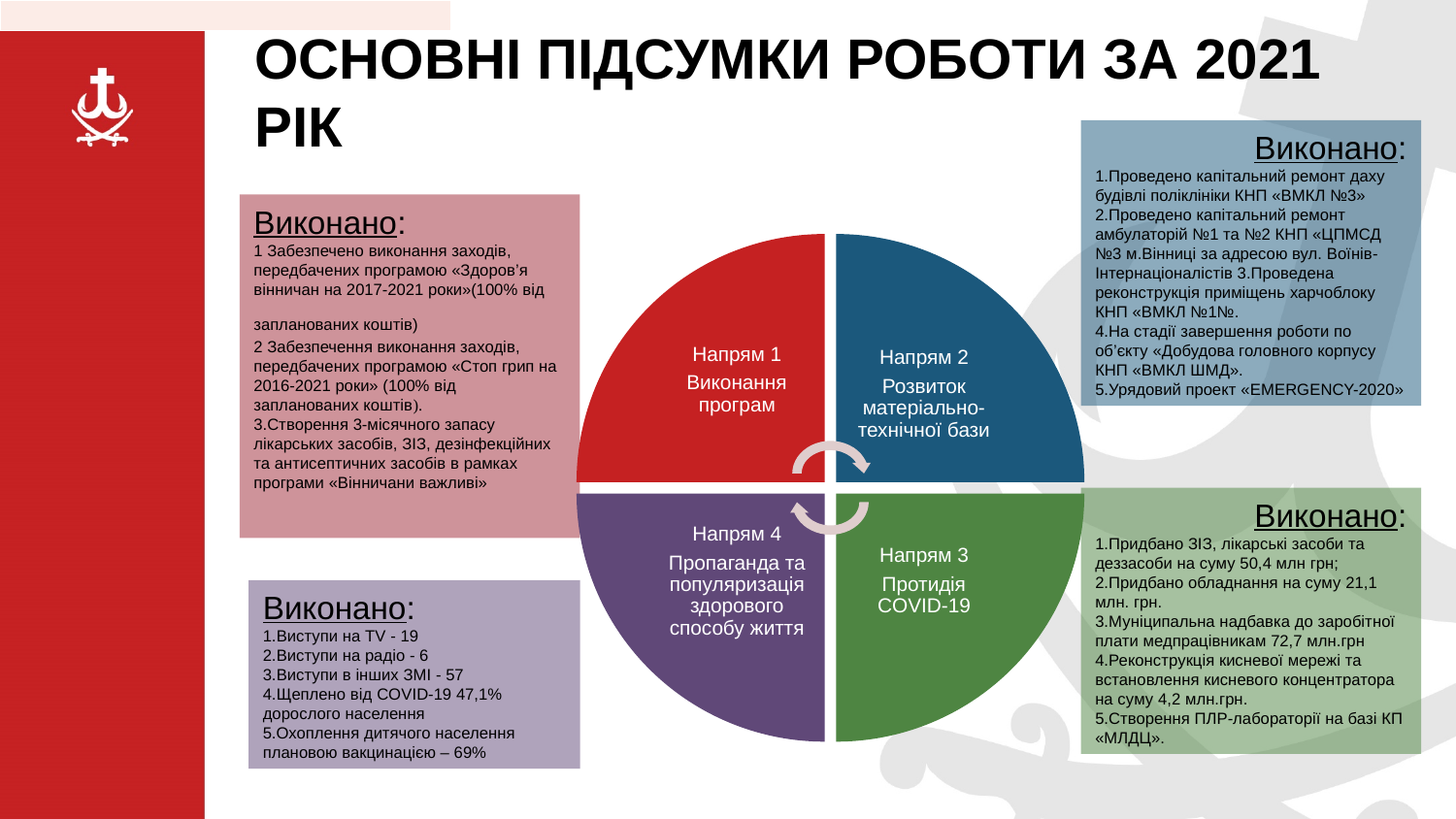

| Провести пропаганду та популяриза |
| --- |
|  |
| --- |
ОСНОВНІ ПІДСУМКИ РОБОТИ ЗА 2021 РІК
Виконано:
1.Проведено капітальний ремонт даху будівлі поліклініки КНП «ВМКЛ №3»
2.Проведено капітальний ремонт амбулаторій №1 та №2 КНП «ЦПМСД №3 м.Вінниці за адресою вул. Воїнів-Інтернаціоналістів 3.Проведена реконструкція приміщень харчоблоку КНП «ВМКЛ №1№.
4.На стадії завершення роботи по об’єкту «Добудова головного корпусу КНП «ВМКЛ ШМД».
5.Урядовий проект «EMERGENCY-2020»
Напрям 1
Виконання програм

Напрям 2
Розвиток матеріально-технічної бази
Напрям 3
Протидія COVID-19
Напрям 4
Пропаганда та популяризація здорового способу життя
Виконано:
1 Забезпечено виконання заходів, передбачених програмою «Здоров’я вінничан на 2017-2021 роки»(100% від запланованих коштів)
2 Забезпечення виконання заходів, передбачених програмою «Стоп грип на 2016-2021 роки» (100% від запланованих коштів).
3.Створення 3-місячного запасу лікарських засобів, ЗІЗ, дезінфекційних та антисептичних засобів в рамках програми «Вінничани важливі»

Виконано:
1.Придбано ЗІЗ, лікарські засоби та деззасоби на суму 50,4 млн грн;
2.Придбано обладнання на суму 21,1 млн. грн.
3.Муніципальна надбавка до заробітної плати медпрацівникам 72,7 млн.грн
4.Реконструкція кисневої мережі та встановлення кисневого концентратора на суму 4,2 млн.грн.
5.Створення ПЛР-лабораторії на базі КП «МЛДЦ».
Виконано:
1.Виступи на TV - 19
2.Виступи на радіо - 6
3.Виступи в інших ЗМІ - 57
4.Щеплено від COVID-19 47,1% дорослого населення
5.Охоплення дитячого населення плановою вакцинацією – 69%